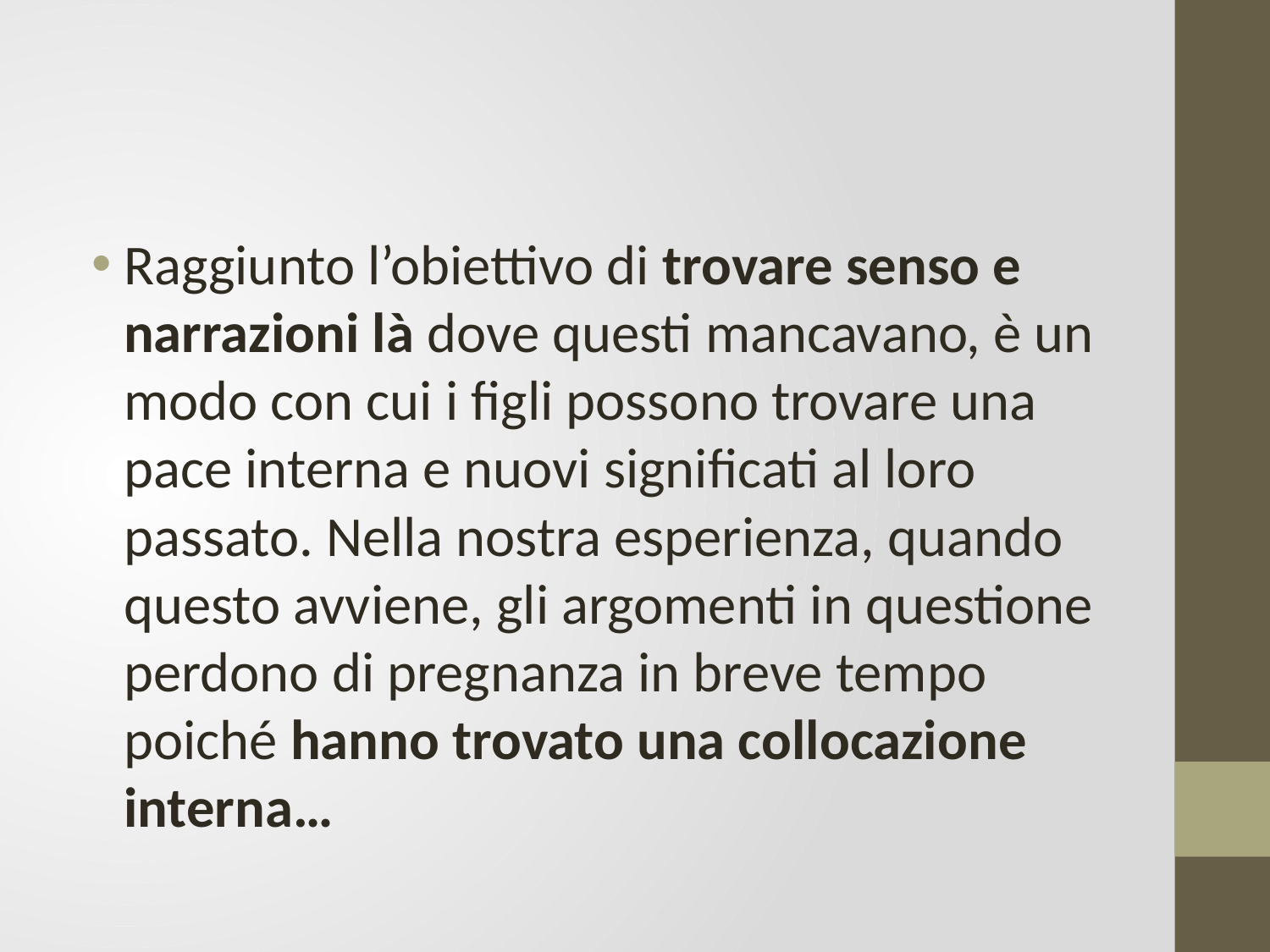

#
Raggiunto l’obiettivo di trovare senso e narrazioni là dove questi mancavano, è un modo con cui i figli possono trovare una pace interna e nuovi significati al loro passato. Nella nostra esperienza, quando questo avviene, gli argomenti in questione perdono di pregnanza in breve tempo poiché hanno trovato una collocazione interna…